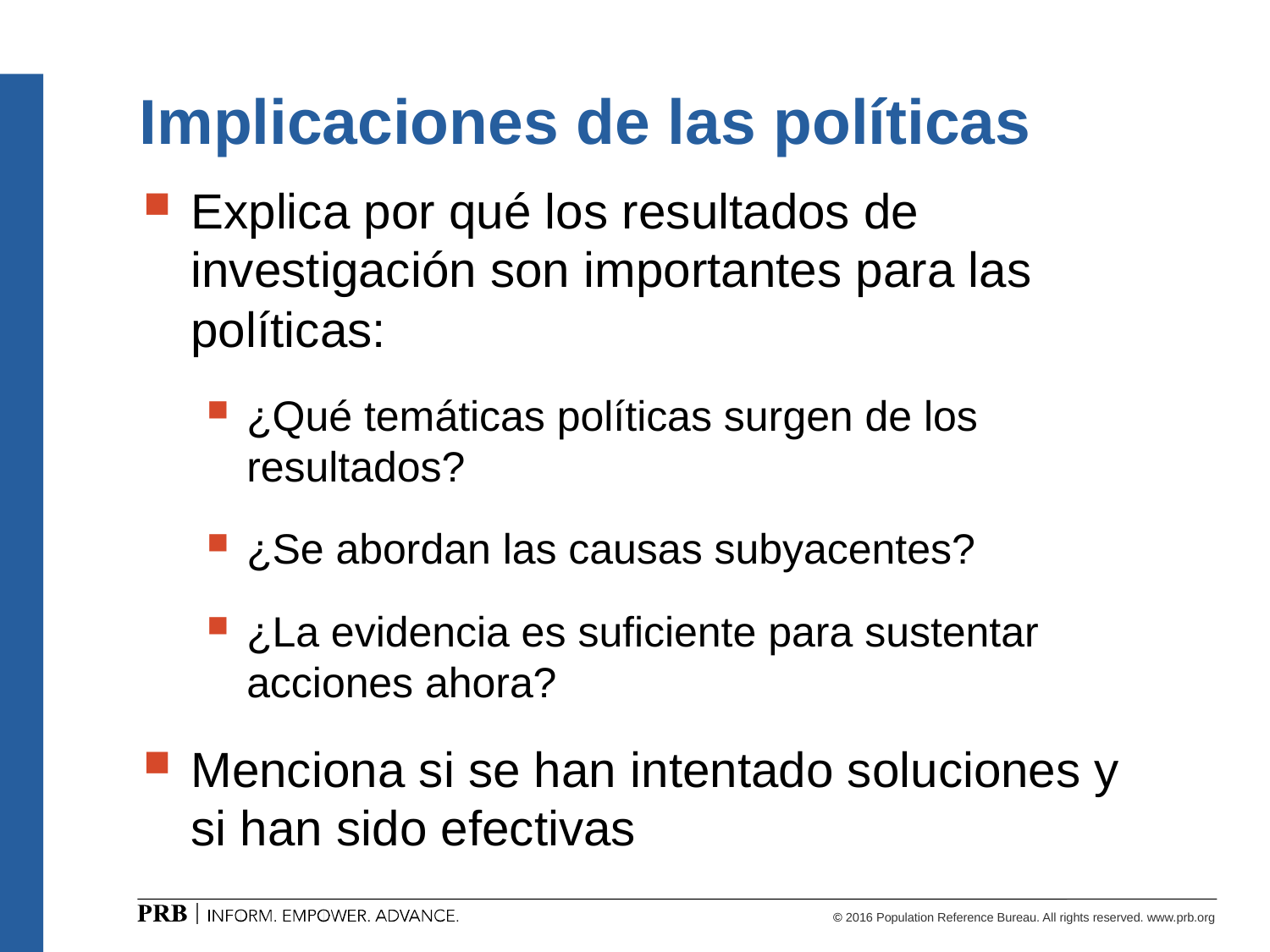

# Implicaciones de las políticas
Explica por qué los resultados de investigación son importantes para las políticas:
¿Qué temáticas políticas surgen de los resultados?
¿Se abordan las causas subyacentes?
¿La evidencia es suficiente para sustentar acciones ahora?
Menciona si se han intentado soluciones y si han sido efectivas